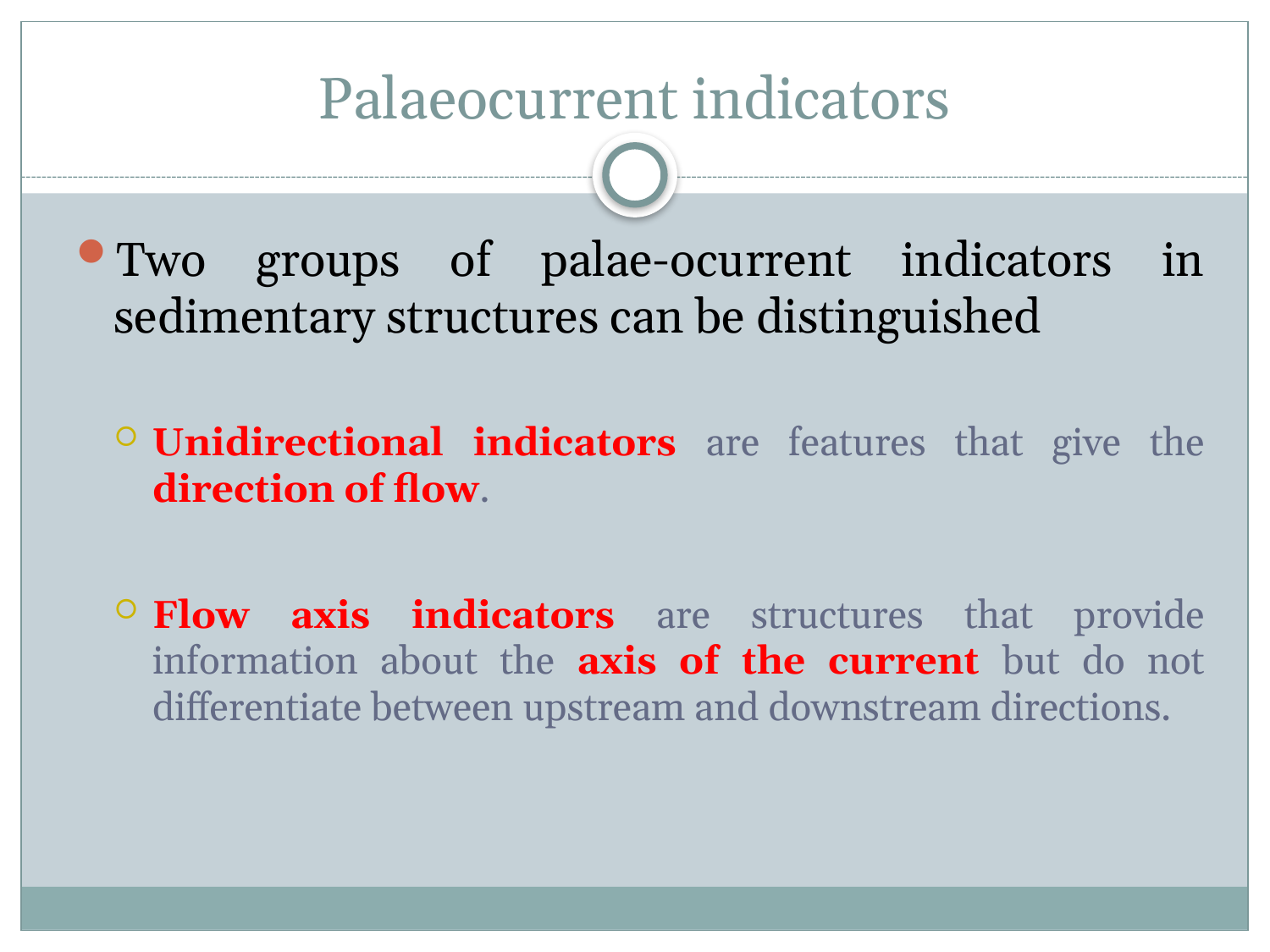

# Palaeocurrent indicators
Two groups of palae-ocurrent indicators in sedimentary structures can be distinguished

Unidirectional indicators are features that give the direction of flow.

Flow axis indicators are structures that provide information about the axis of the current but do not differentiate between upstream and downstream directions.